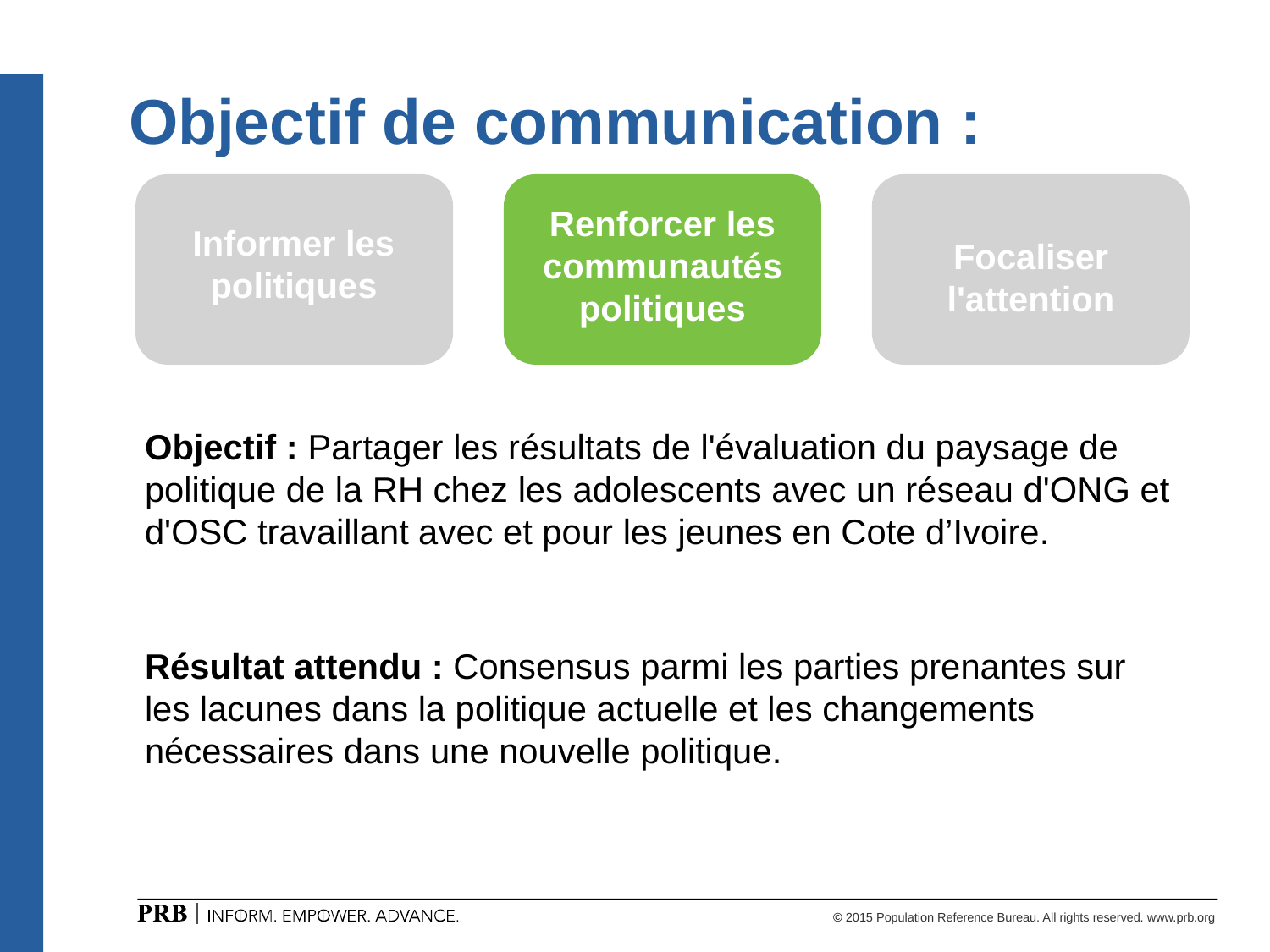

# Objectif de communication :

Informer les politiques

Axé sur l'attention

Renforcer les communautés
politiques
Focaliser l'attention
Objectif : Partager les résultats de l'évaluation du paysage de politique de la RH chez les adolescents avec un réseau d'ONG et d'OSC travaillant avec et pour les jeunes en Cote d’Ivoire.
Résultat attendu : Consensus parmi les parties prenantes sur les lacunes dans la politique actuelle et les changements nécessaires dans une nouvelle politique.